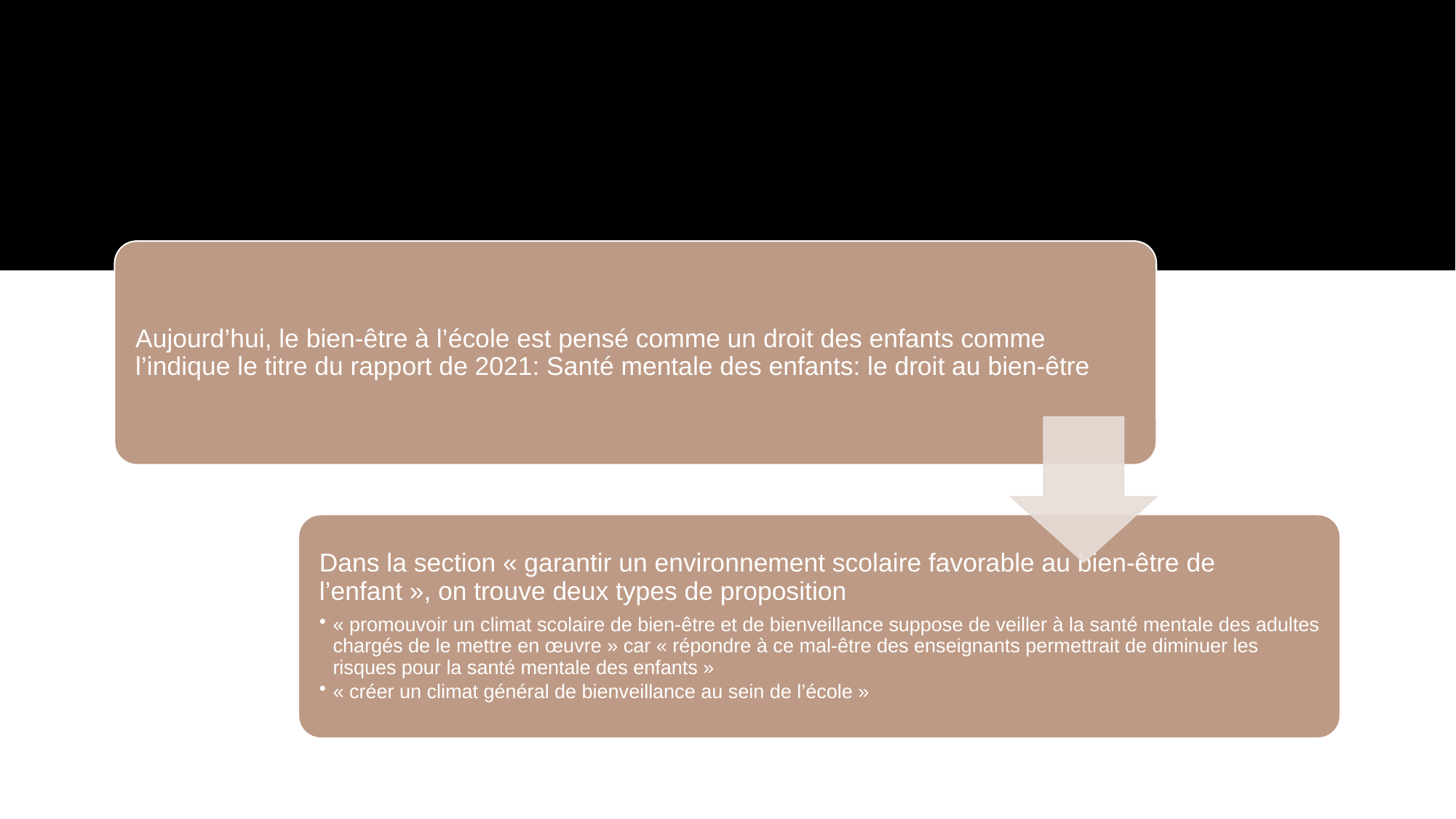

#
Aujourd’hui, le bien-être à l’école est pensé comme un droit des enfants comme l’indique le titre du rapport de 2021: Santé mentale des enfants: le droit au bien-être
Dans la section « garantir un environnement scolaire favorable au bien-être de l’enfant », on trouve deux types de proposition
« promouvoir un climat scolaire de bien-être et de bienveillance suppose de veiller à la santé mentale des adultes chargés de le mettre en œuvre » car « répondre à ce mal-être des enseignants permettrait de diminuer les risques pour la santé mentale des enfants »
« créer un climat général de bienveillance au sein de l’école »